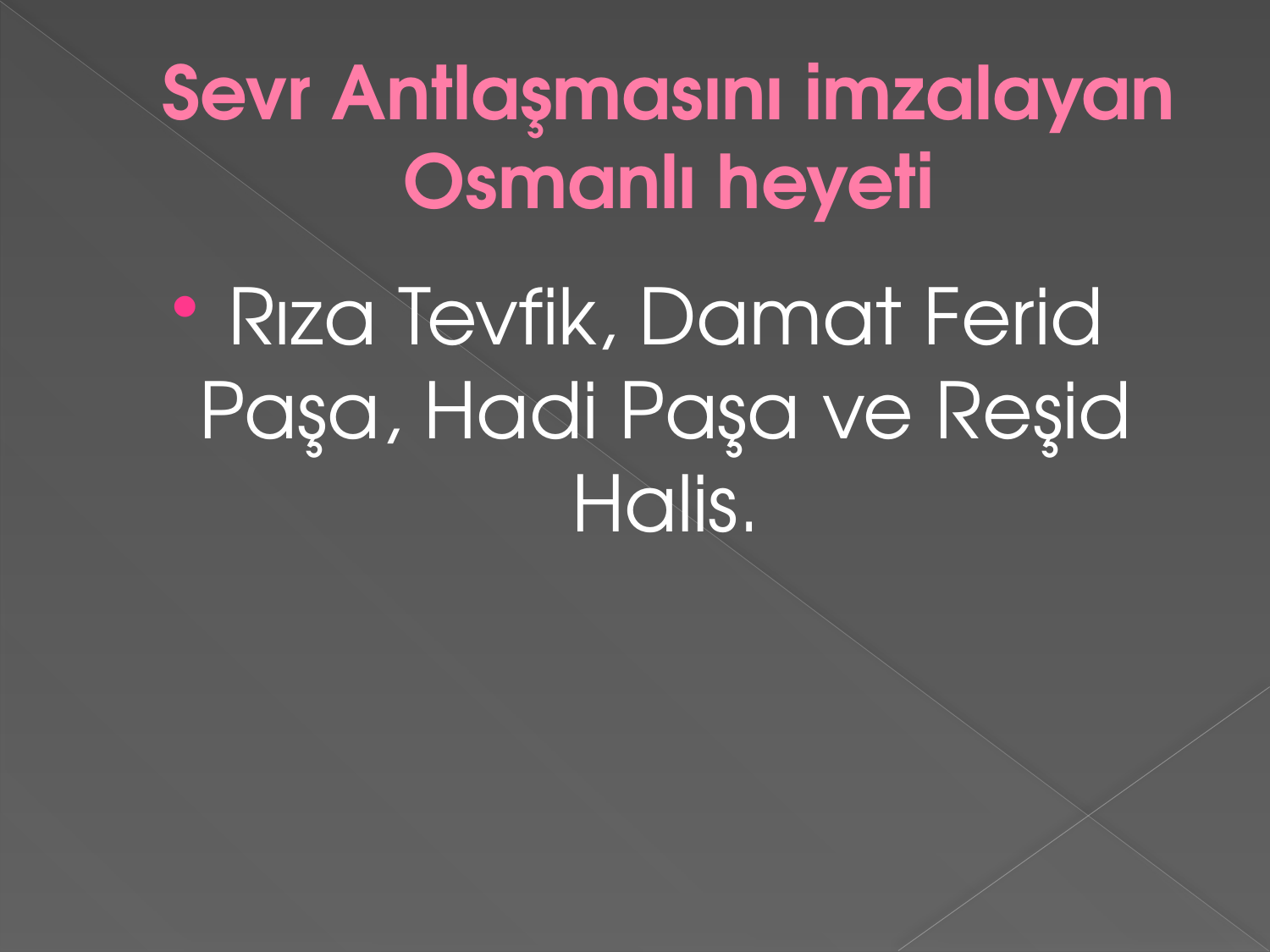

# Sevr Antlaşmasını imzalayan Osmanlı heyeti
Rıza Tevfik, Damat Ferid Paşa, Hadi Paşa ve Reşid Halis.